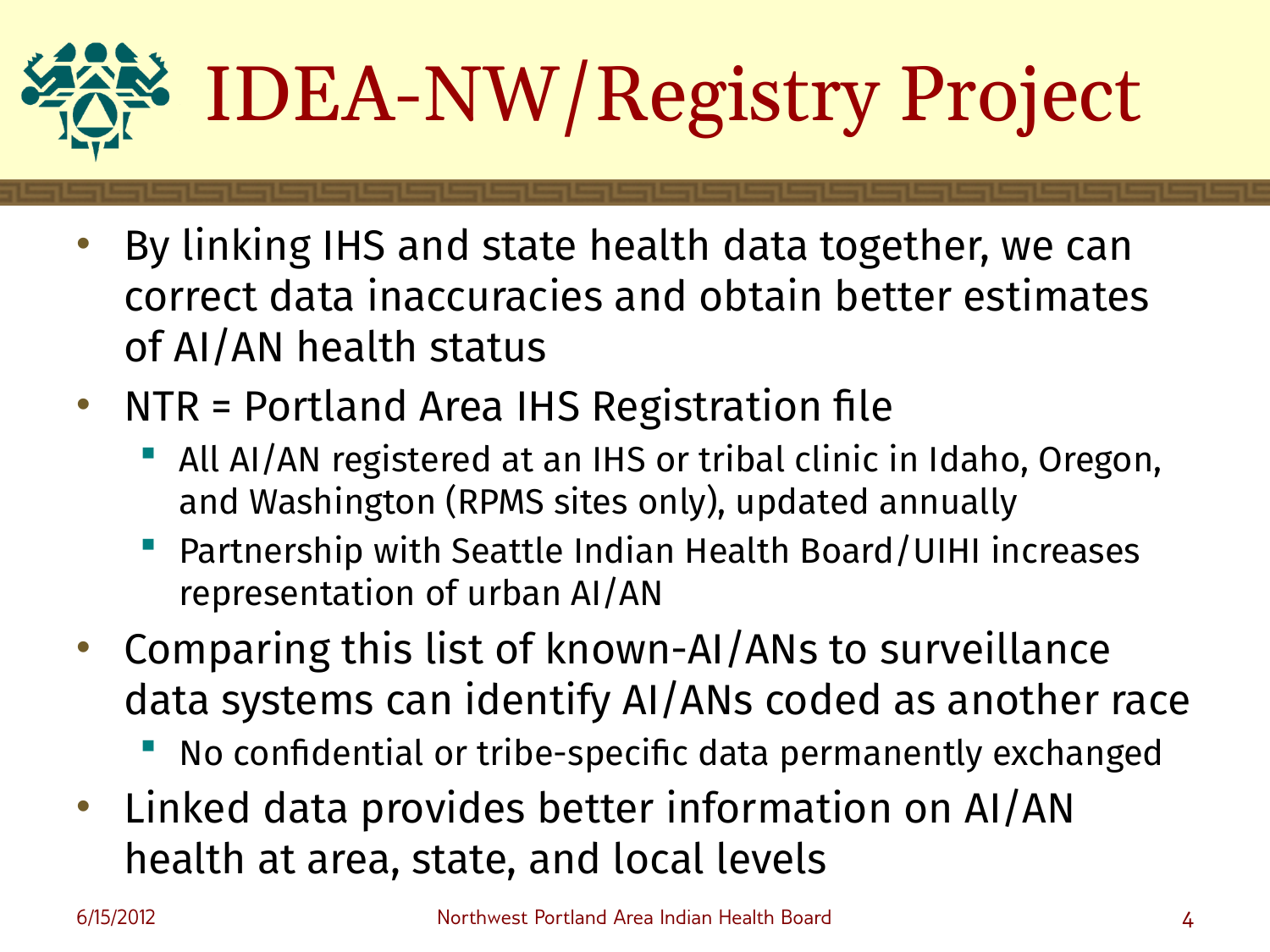

# IDEA-NW/Registry Project
By linking IHS and state health data together, we can correct data inaccuracies and obtain better estimates of AI/AN health status
NTR = Portland Area IHS Registration file
All AI/AN registered at an IHS or tribal clinic in Idaho, Oregon, and Washington (RPMS sites only), updated annually
Partnership with Seattle Indian Health Board/UIHI increases representation of urban AI/AN
Comparing this list of known-AI/ANs to surveillance data systems can identify AI/ANs coded as another race
No confidential or tribe-specific data permanently exchanged
Linked data provides better information on AI/AN health at area, state, and local levels
6/15/2012
Northwest Portland Area Indian Health Board
4